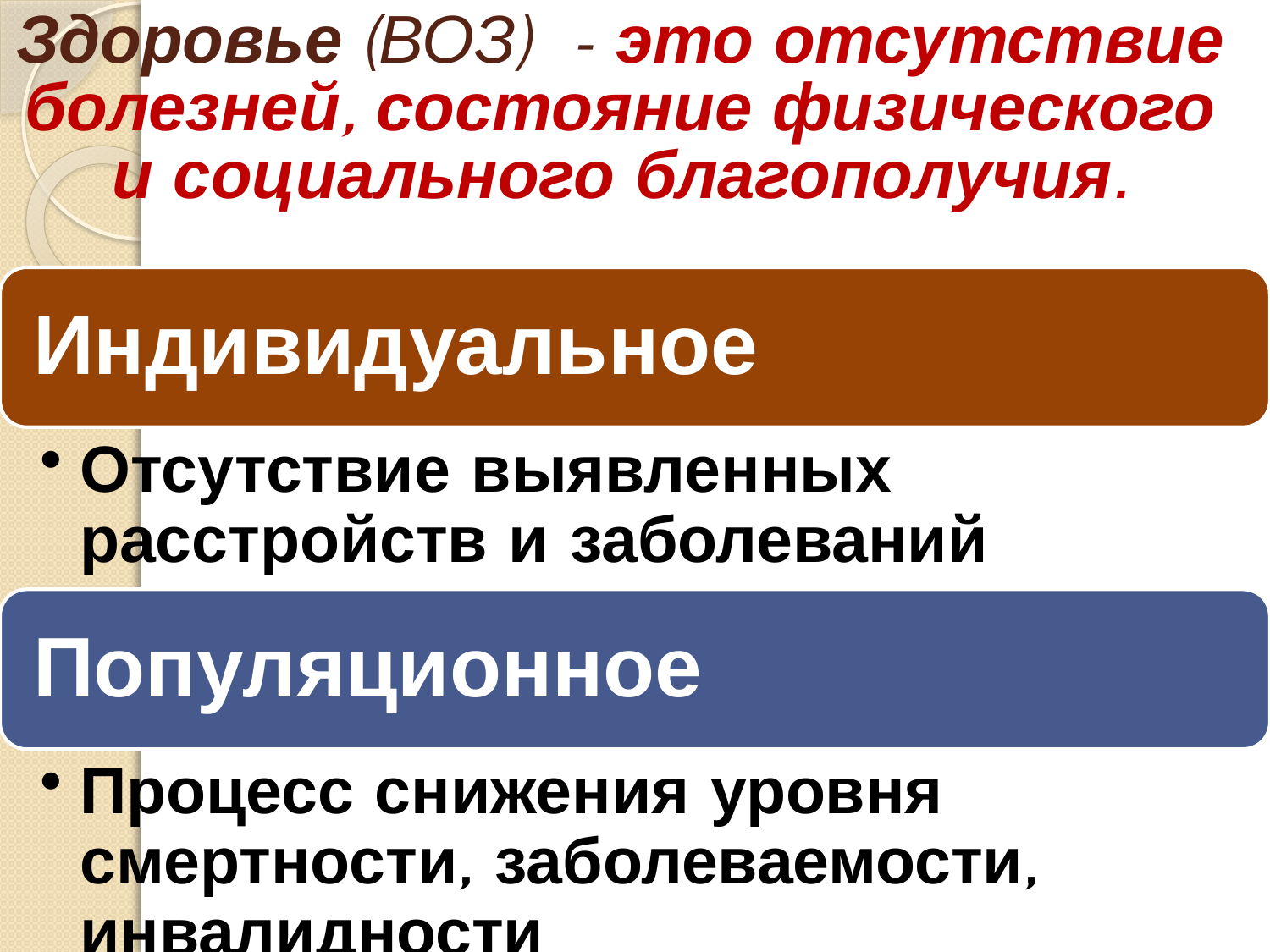

# Здоровье (ВОЗ)  - это отсутствие болезней, состояние физического и социального благополучия.
Индивидуальное
Отсутствие выявленных расстройств и заболеваний
Популяционное
Процесс снижения уровня смертности, заболеваемости, инвалидности